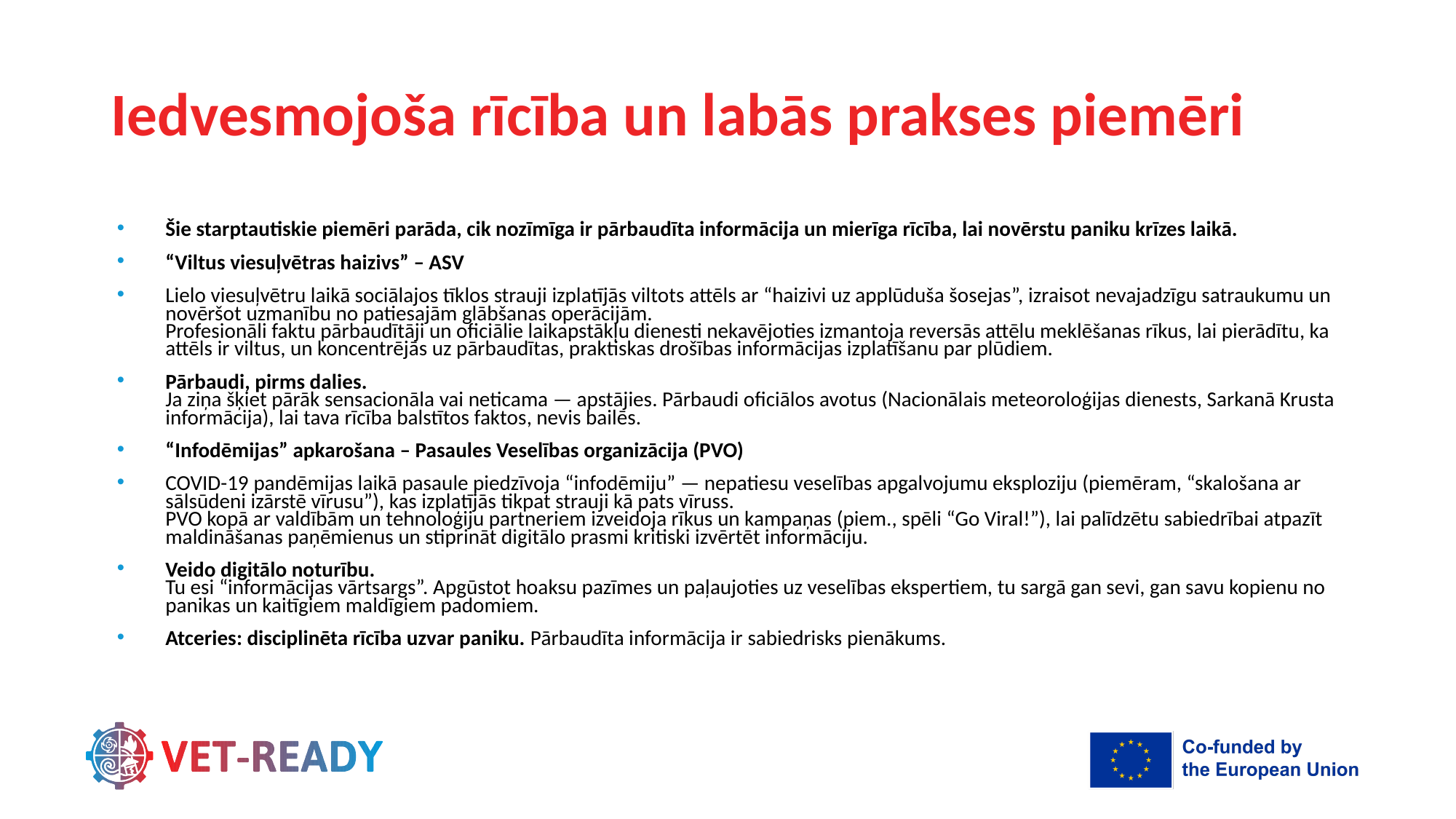

# Iedvesmojoša rīcība un labās prakses piemēri
Šie starptautiskie piemēri parāda, cik nozīmīga ir pārbaudīta informācija un mierīga rīcība, lai novērstu paniku krīzes laikā.
“Viltus viesuļvētras haizivs” – ASV
Lielo viesuļvētru laikā sociālajos tīklos strauji izplatījās viltots attēls ar “haizivi uz applūduša šosejas”, izraisot nevajadzīgu satraukumu un novēršot uzmanību no patiesajām glābšanas operācijām.
Profesionāli faktu pārbaudītāji un oficiālie laikapstākļu dienesti nekavējoties izmantoja reversās attēlu meklēšanas rīkus, lai pierādītu, ka attēls ir viltus, un koncentrējās uz pārbaudītas, praktiskas drošības informācijas izplatīšanu par plūdiem.
Pārbaudi, pirms dalies.
Ja ziņa šķiet pārāk sensacionāla vai neticama — apstājies. Pārbaudi oficiālos avotus (Nacionālais meteoroloģijas dienests, Sarkanā Krusta informācija), lai tava rīcība balstītos faktos, nevis bailēs.
“Infodēmijas” apkarošana – Pasaules Veselības organizācija (PVO)
COVID-19 pandēmijas laikā pasaule piedzīvoja “infodēmiju” — nepatiesu veselības apgalvojumu eksploziju (piemēram, “skalošana ar sālsūdeni izārstē vīrusu”), kas izplatījās tikpat strauji kā pats vīruss.
PVO kopā ar valdībām un tehnoloģiju partneriem izveidoja rīkus un kampaņas (piem., spēli “Go Viral!”), lai palīdzētu sabiedrībai atpazīt maldināšanas paņēmienus un stiprināt digitālo prasmi kritiski izvērtēt informāciju.
Veido digitālo noturību.
Tu esi “informācijas vārtsargs”. Apgūstot hoaksu pazīmes un paļaujoties uz veselības ekspertiem, tu sargā gan sevi, gan savu kopienu no panikas un kaitīgiem maldīgiem padomiem.
Atceries: disciplinēta rīcība uzvar paniku. Pārbaudīta informācija ir sabiedrisks pienākums.